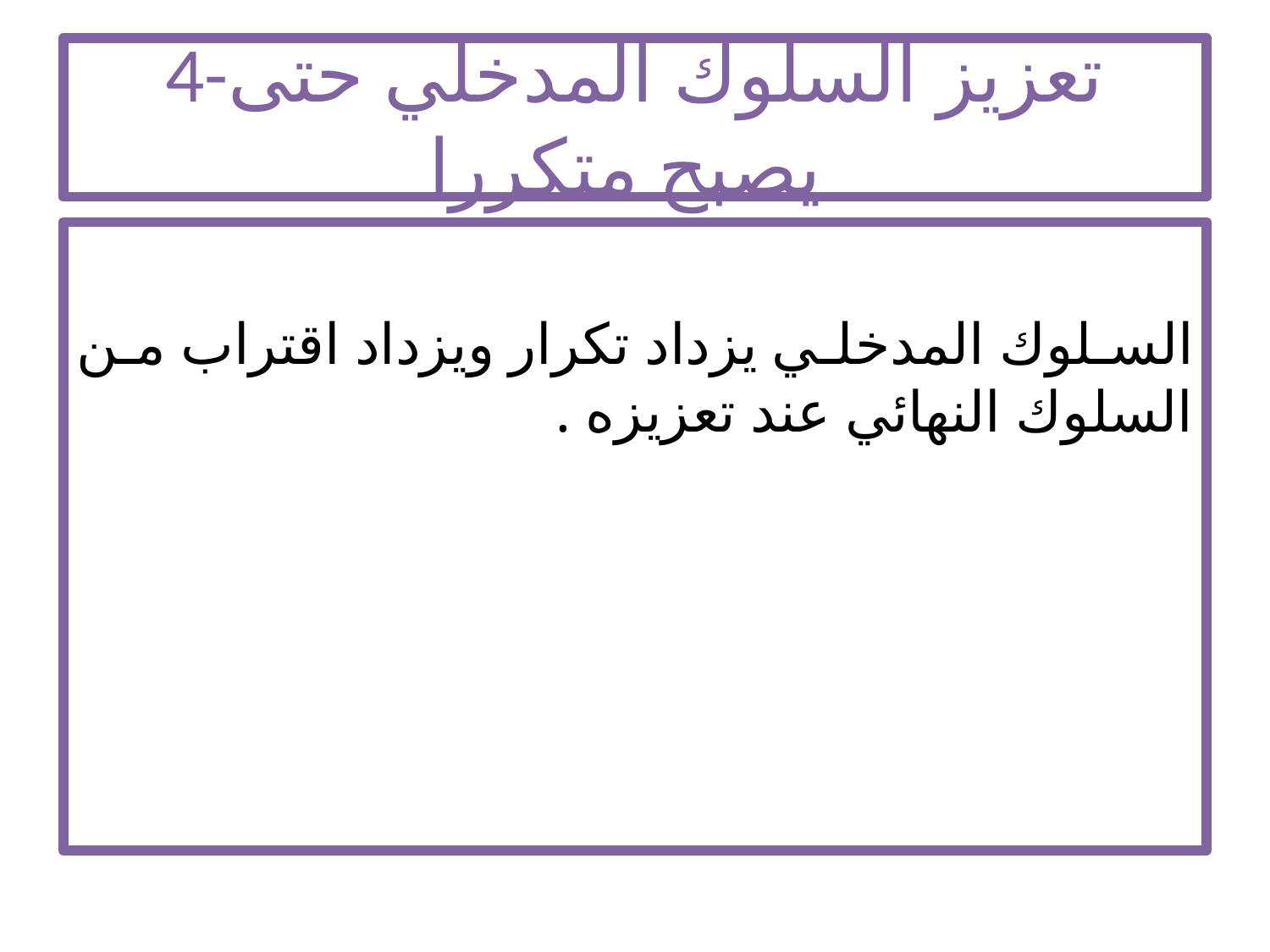

# 4-تعزيز السلوك المدخلي حتى يصبح متكررا

السلوك المدخلي يزداد تكرار ويزداد اقتراب من السلوك النهائي عند تعزيزه .